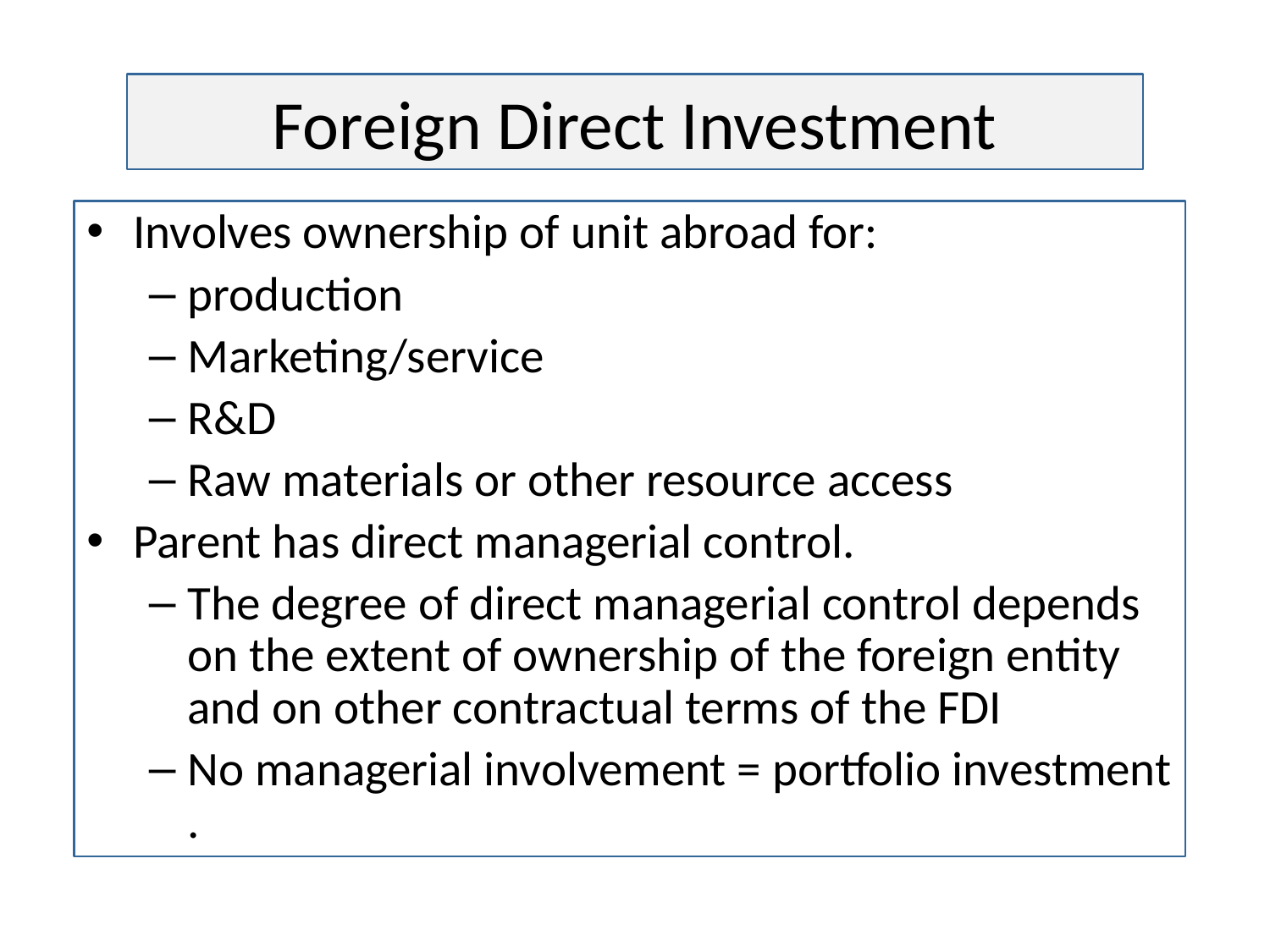

# Foreign Direct Investment
Involves ownership of unit abroad for:
production
Marketing/service
R&D
Raw materials or other resource access
Parent has direct managerial control.
The degree of direct managerial control depends on the extent of ownership of the foreign entity and on other contractual terms of the FDI
No managerial involvement = portfolio investment .